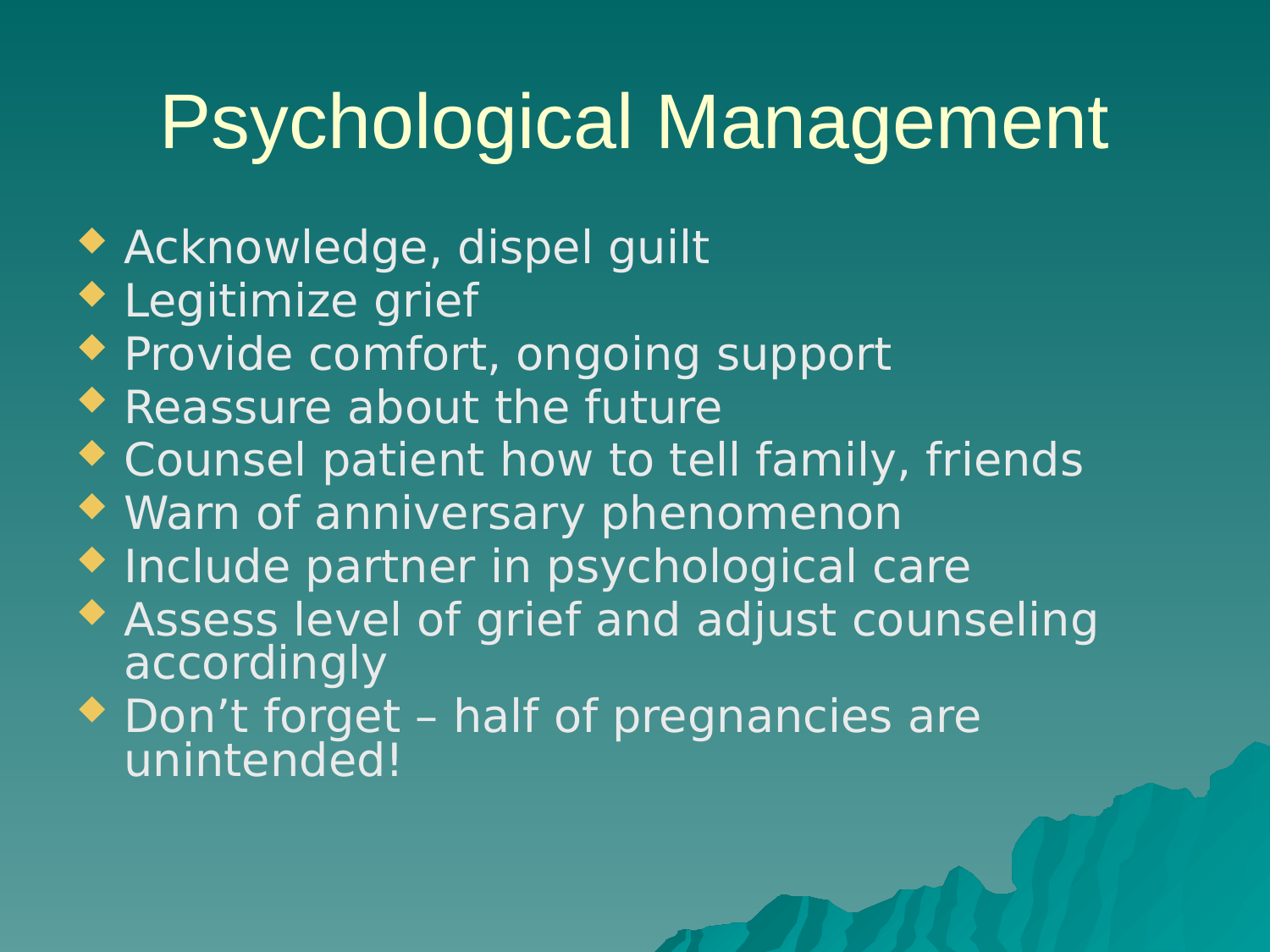

# Psychological Management
Acknowledge, dispel guilt
Legitimize grief
Provide comfort, ongoing support
Reassure about the future
Counsel patient how to tell family, friends
Warn of anniversary phenomenon
Include partner in psychological care
Assess level of grief and adjust counseling accordingly
Don’t forget – half of pregnancies are unintended!